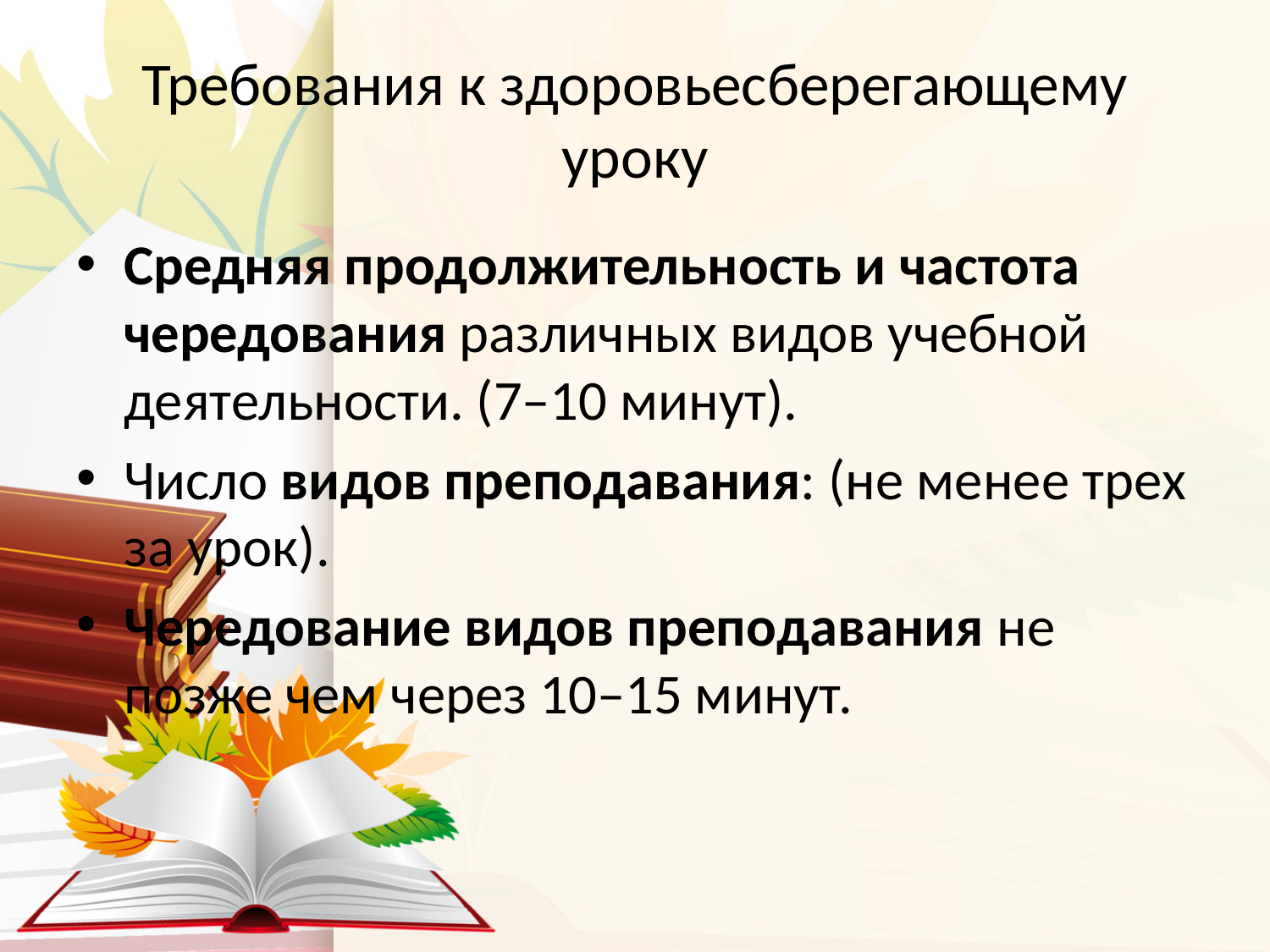

# Требования к здоровьесберегающему уроку
Средняя продолжительность и частота чередования различных видов учебной деятельности. (7–10 минут).
Число видов преподавания: (не менее трех за урок).
Чередование видов преподавания не позже чем через 10–15 минут.